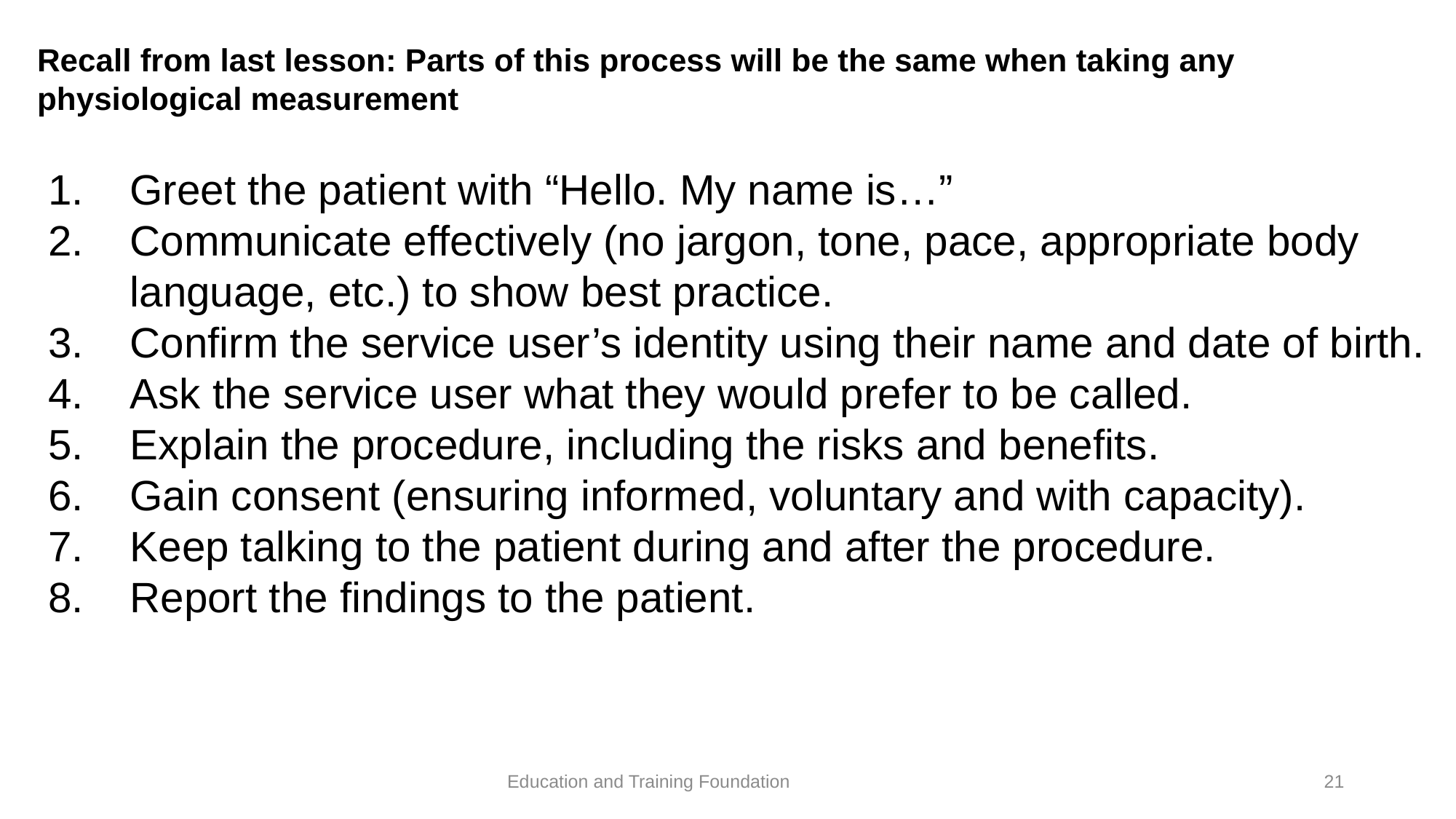

# Recall from last lesson: Parts of this process will be the same when taking any physiological measurement
Greet the patient with “Hello. My name is…”
Communicate effectively (no jargon, tone, pace, appropriate body language, etc.) to show best practice.
Confirm the service user’s identity using their name and date of birth.
Ask the service user what they would prefer to be called.
Explain the procedure, including the risks and benefits.
Gain consent (ensuring informed, voluntary and with capacity).
Keep talking to the patient during and after the procedure.
Report the findings to the patient.
21
Education and Training Foundation